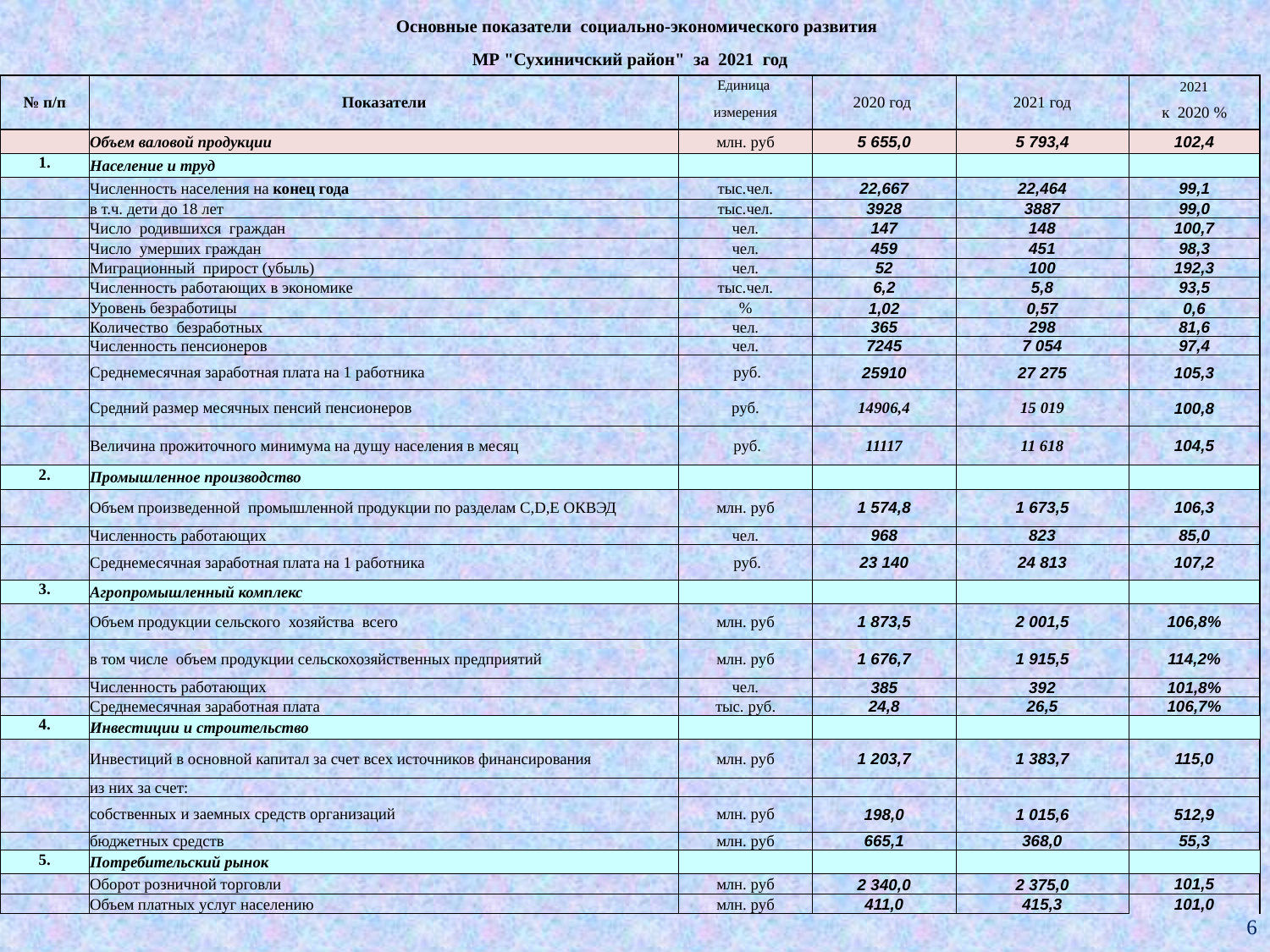

| Основные показатели социально-экономического развития |  |  |  |  |  |
| --- | --- | --- | --- | --- | --- |
| МР "Сухиничский район" за 2021 год |  |  |  |  |  |
| № п/п | Показатели | Единица | 2020 год | 2021 год | 2021 |
|  |  | измерения |  |  | к 2020 % |
|  | Объем валовой продукции | млн. руб | 5 655,0 | 5 793,4 | 102,4 |
| 1. | Население и труд |  |  |  |  |
|  | Численность населения на конец года | тыс.чел. | 22,667 | 22,464 | 99,1 |
|  | в т.ч. дети до 18 лет | тыс.чел. | 3928 | 3887 | 99,0 |
|  | Число родившихся граждан | чел. | 147 | 148 | 100,7 |
|  | Число умерших граждан | чел. | 459 | 451 | 98,3 |
|  | Миграционный прирост (убыль) | чел. | 52 | 100 | 192,3 |
|  | Численность работающих в экономике | тыс.чел. | 6,2 | 5,8 | 93,5 |
|  | Уровень безработицы | % | 1,02 | 0,57 | 0,6 |
|  | Количество безработных | чел. | 365 | 298 | 81,6 |
|  | Численность пенсионеров | чел. | 7245 | 7 054 | 97,4 |
|  | Среднемесячная заработная плата на 1 работника | руб. | 25910 | 27 275 | 105,3 |
|  | Средний размер месячных пенсий пенсионеров | руб. | 14906,4 | 15 019 | 100,8 |
|  | Величина прожиточного минимума на душу населения в месяц | руб. | 11117 | 11 618 | 104,5 |
| 2. | Промышленное производство |  |  |  |  |
|  | Объем произведенной промышленной продукции по разделам С,D,Е ОКВЭД | млн. руб | 1 574,8 | 1 673,5 | 106,3 |
|  | Численность работающих | чел. | 968 | 823 | 85,0 |
|  | Среднемесячная заработная плата на 1 работника | руб. | 23 140 | 24 813 | 107,2 |
| 3. | Агропромышленный комплекс |  |  |  |  |
|  | Объем продукции сельского хозяйства всего | млн. руб | 1 873,5 | 2 001,5 | 106,8% |
|  | в том числе объем продукции сельскохозяйственных предприятий | млн. руб | 1 676,7 | 1 915,5 | 114,2% |
|  | Численность работающих | чел. | 385 | 392 | 101,8% |
|  | Среднемесячная заработная плата | тыс. руб. | 24,8 | 26,5 | 106,7% |
| 4. | Инвестиции и строительство |  |  |  |  |
|  | Инвестиций в основной капитал за счет всех источников финансирования | млн. руб | 1 203,7 | 1 383,7 | 115,0 |
|  | из них за счет: |  |  |  |  |
|  | собственных и заемных средств организаций | млн. руб | 198,0 | 1 015,6 | 512,9 |
|  | бюджетных средств | млн. руб | 665,1 | 368,0 | 55,3 |
| 5. | Потребительский рынок |  |  |  |  |
|  | Оборот розничной торговли | млн. руб | 2 340,0 | 2 375,0 | 101,5 |
|  | Объем платных услуг населению | млн. руб | 411,0 | 415,3 | 101,0 |
6